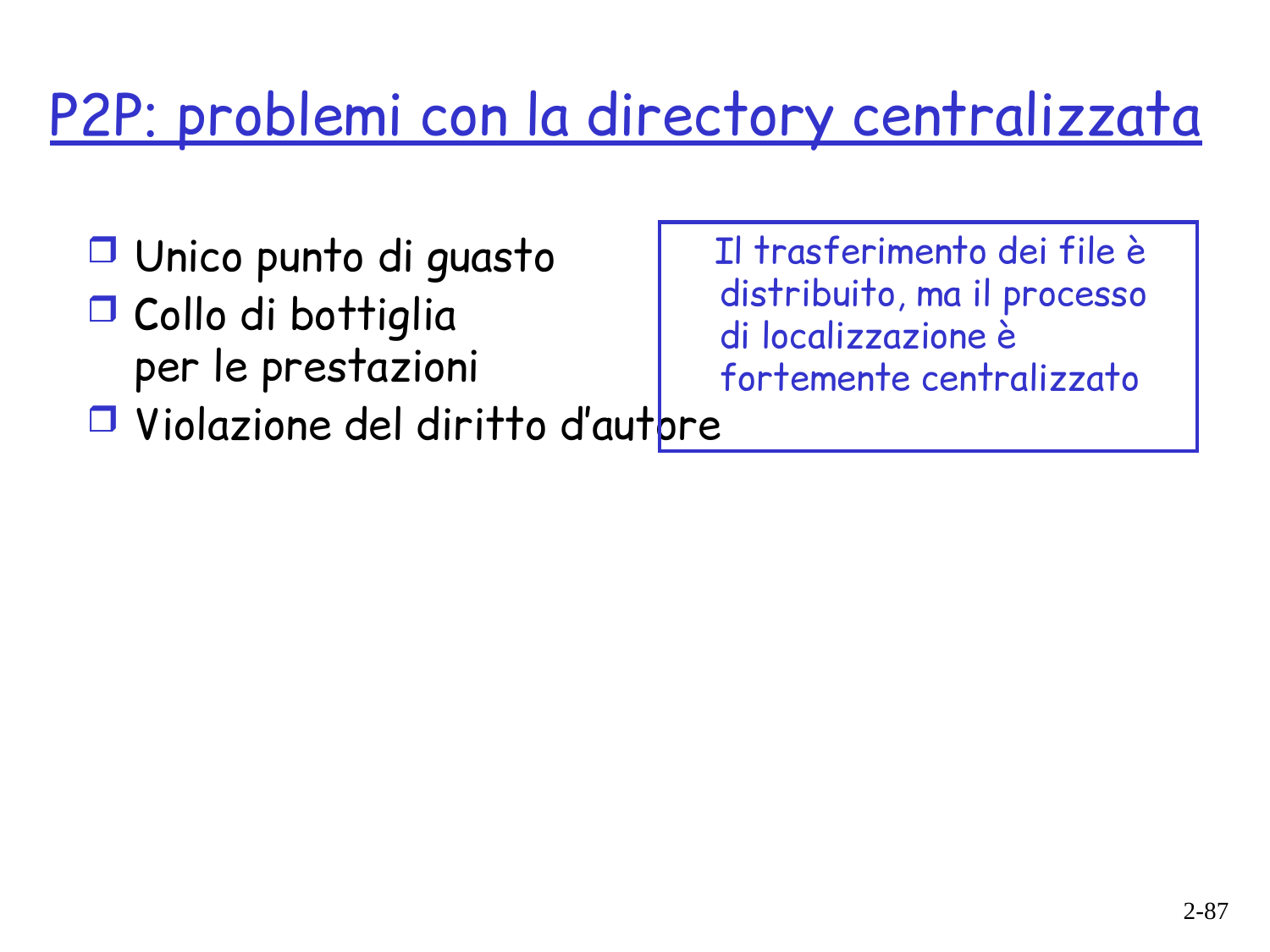

# P2P: problemi con la directory centralizzata
Unico punto di guasto
Collo di bottiglia
per le prestazioni
Violazione del diritto d’autore

    Il trasferimento dei file è distribuito, ma il processo
di localizzazione è fortemente centralizzato
2-87